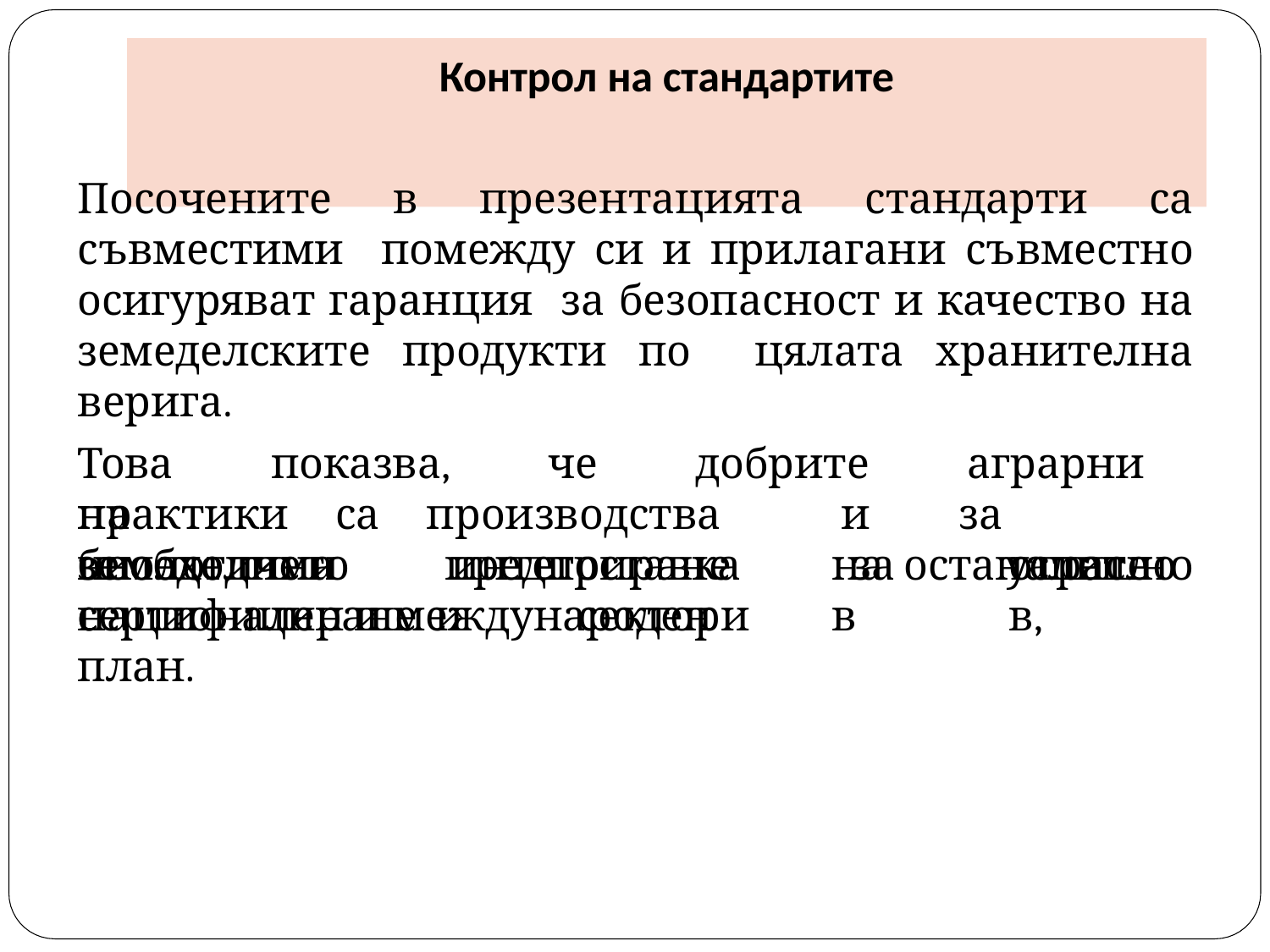

# Контрол на стандартите
Посочените в презентацията стандарти са съвместими  помежду си и прилагани съвместно осигуряват гаранция  за безопасност и качество на земеделските продукти по  цялата хранителна верига.
Това  показва,  че  добрите  аграрни  практики  са
необходима предпоставка за успешно сертифициране и
на	биологични
производства	 и	за	интегриране	на  останалите	сектори	в
земеделието	с
отраслов,
национален и международен план.